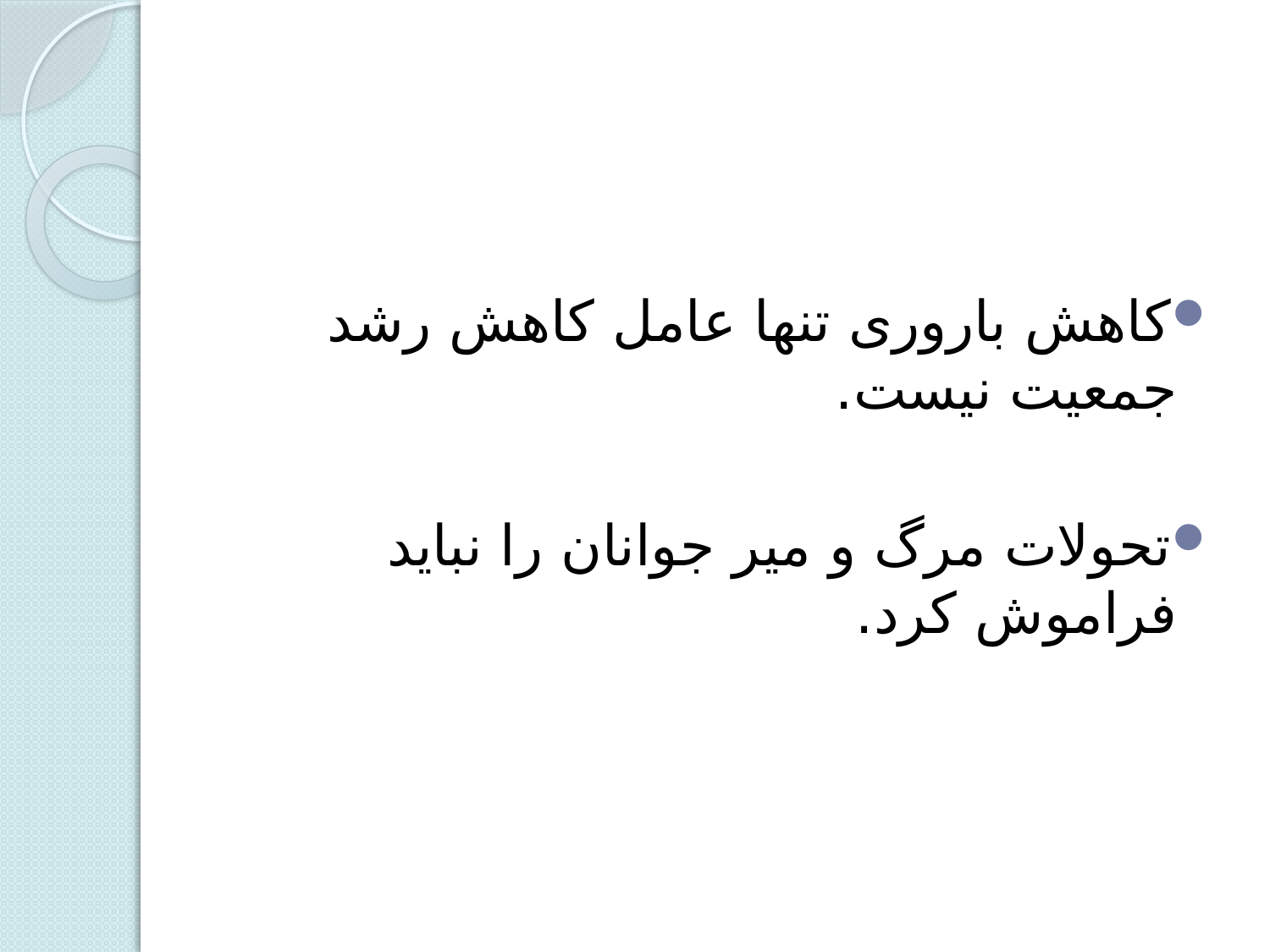

#

کاهش باروری تنها عامل کاهش رشد جمعیت نیست.

تحولات مرگ و میر جوانان را نباید فراموش کرد.